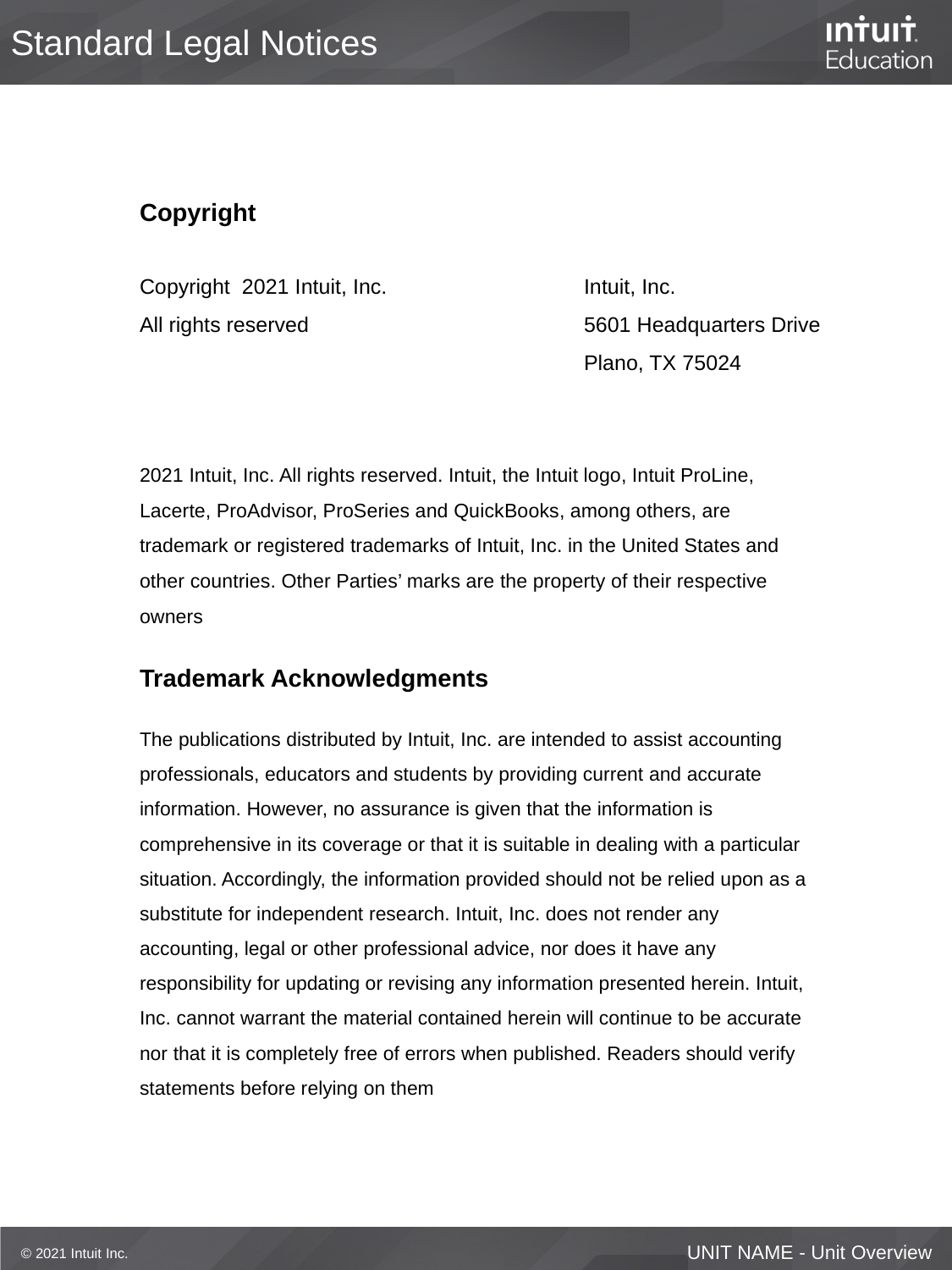

# Standard Legal Notices
Copyright
Copyright  2021 Intuit, Inc.
All rights reserved
Intuit, Inc.
5601 Headquarters Drive
Plano, TX 75024
2021 Intuit, Inc. All rights reserved. Intuit, the Intuit logo, Intuit ProLine, Lacerte, ProAdvisor, ProSeries and QuickBooks, among others, are trademark or registered trademarks of Intuit, Inc. in the United States and other countries. Other Parties’ marks are the property of their respective owners

Trademark Acknowledgments
The publications distributed by Intuit, Inc. are intended to assist accounting professionals, educators and students by providing current and accurate information. However, no assurance is given that the information is comprehensive in its coverage or that it is suitable in dealing with a particular situation. Accordingly, the information provided should not be relied upon as a substitute for independent research. Intuit, Inc. does not render any accounting, legal or other professional advice, nor does it have any responsibility for updating or revising any information presented herein. Intuit, Inc. cannot warrant the material contained herein will continue to be accurate nor that it is completely free of errors when published. Readers should verify statements before relying on them